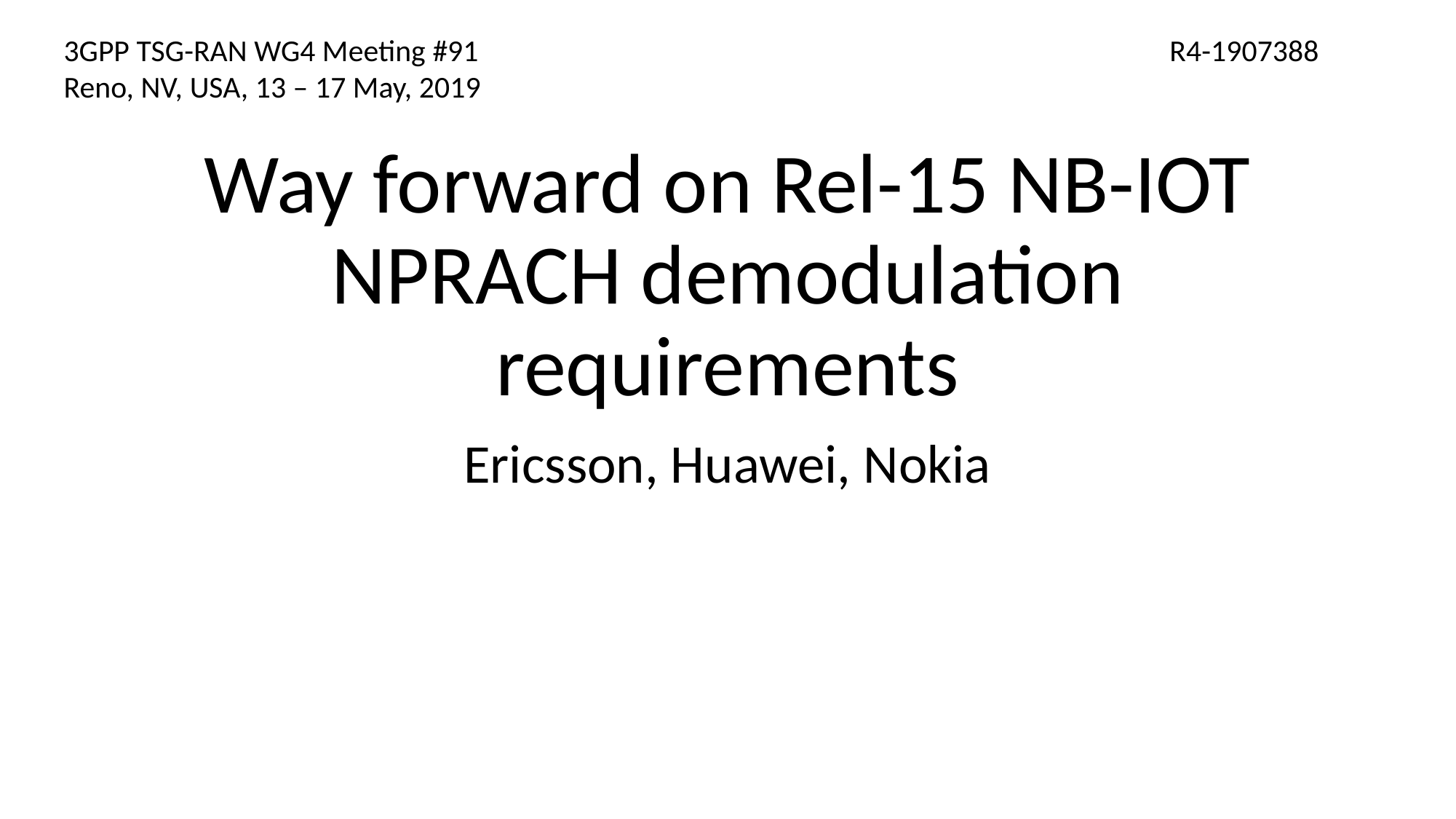

R4-1907388
3GPP TSG-RAN WG4 Meeting #91
Reno, NV, USA, 13 – 17 May, 2019
# Way forward on Rel-15 NB-IOT NPRACH demodulation requirements
Ericsson, Huawei, Nokia